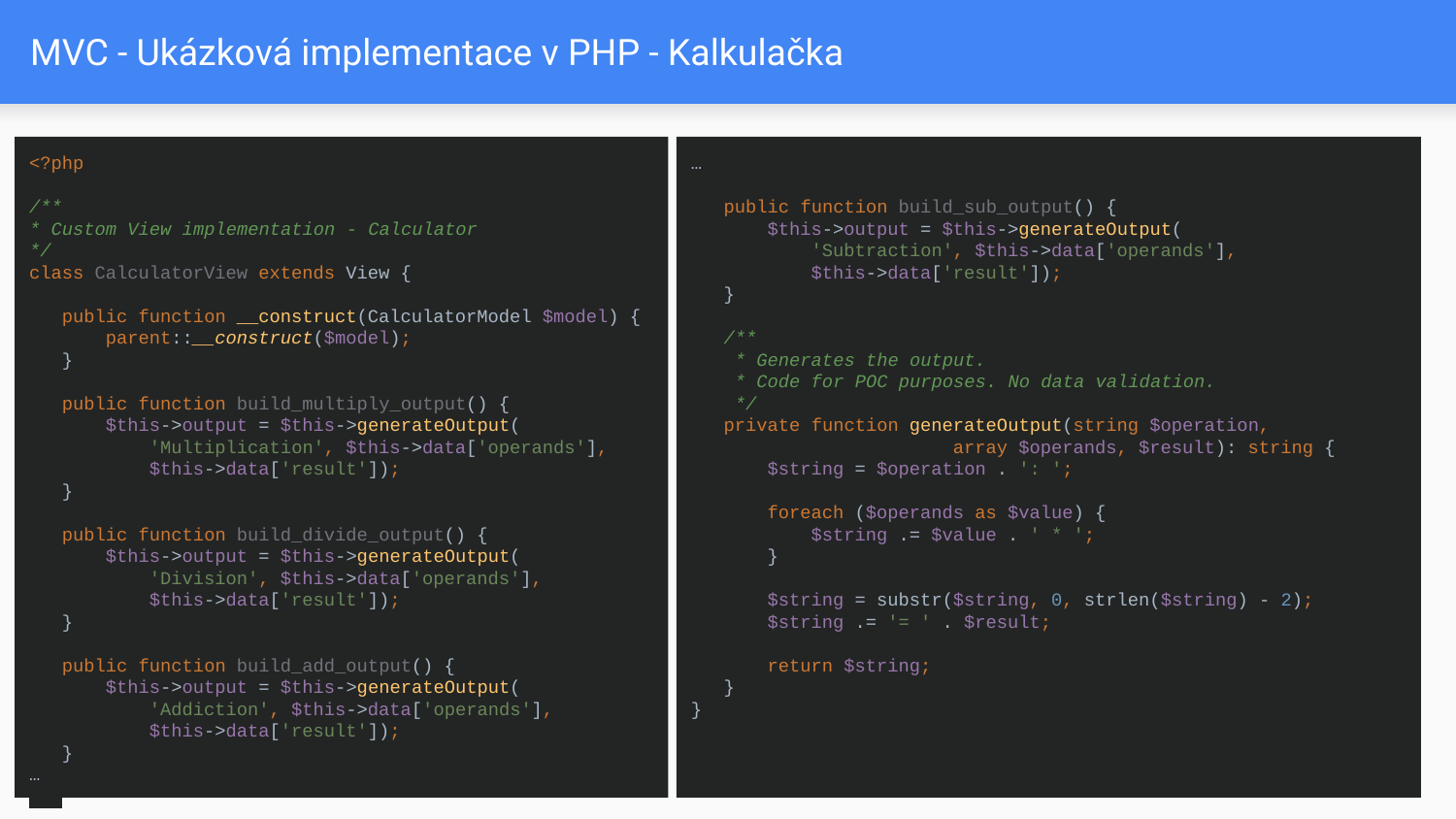

# MVC - Ukázková implementace v PHP - Kalkulačka
…

   public function build_sub_output() {
       $this->output = $this->generateOutput(
           'Subtraction', $this->data['operands'],
           $this->data['result']);
   }

   /**
    * Generates the output.
    * Code for POC purposes. No data validation.
    */
   private function generateOutput(string $operation,
                        array $operands, $result): string {
       $string = $operation . ': ';

       foreach ($operands as $value) {
           $string .= $value . ' * ';
       }

       $string = substr($string, 0, strlen($string) - 2);
       $string .= '= ' . $result;

       return $string;
   }
}

<?php

/**
* Custom View implementation - Calculator
*/
class CalculatorView extends View {

   public function __construct(CalculatorModel $model) {
       parent::__construct($model);
   }

   public function build_multiply_output() {
       $this->output = $this->generateOutput(
           'Multiplication', $this->data['operands'],
           $this->data['result']);
   }

   public function build_divide_output() {
       $this->output = $this->generateOutput(
           'Division', $this->data['operands'],
           $this->data['result']);
   }

   public function build_add_output() {
       $this->output = $this->generateOutput(
           'Addiction', $this->data['operands'],
           $this->data['result']);
   }
…